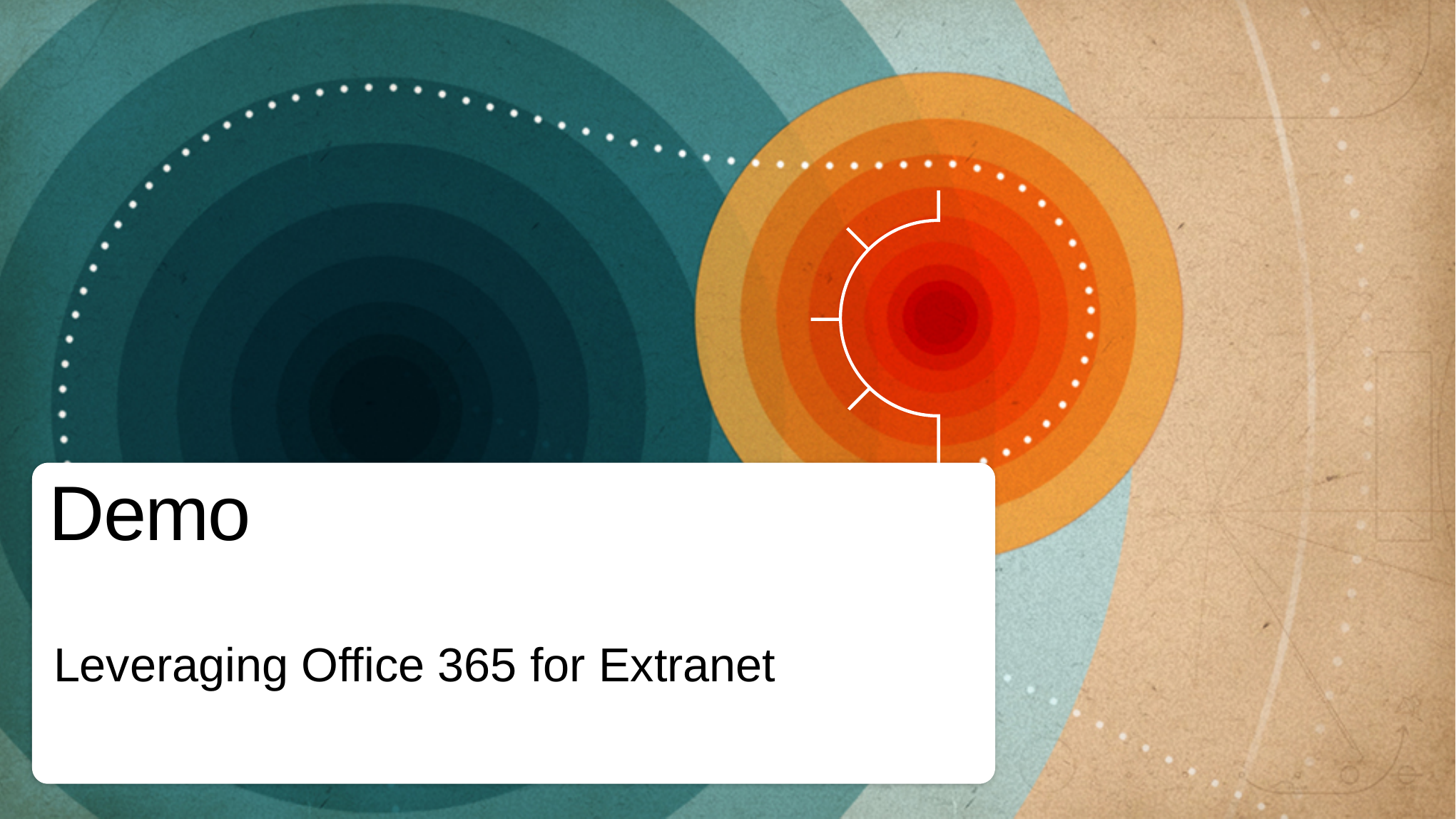

# Demo
Leveraging Office 365 for Extranet